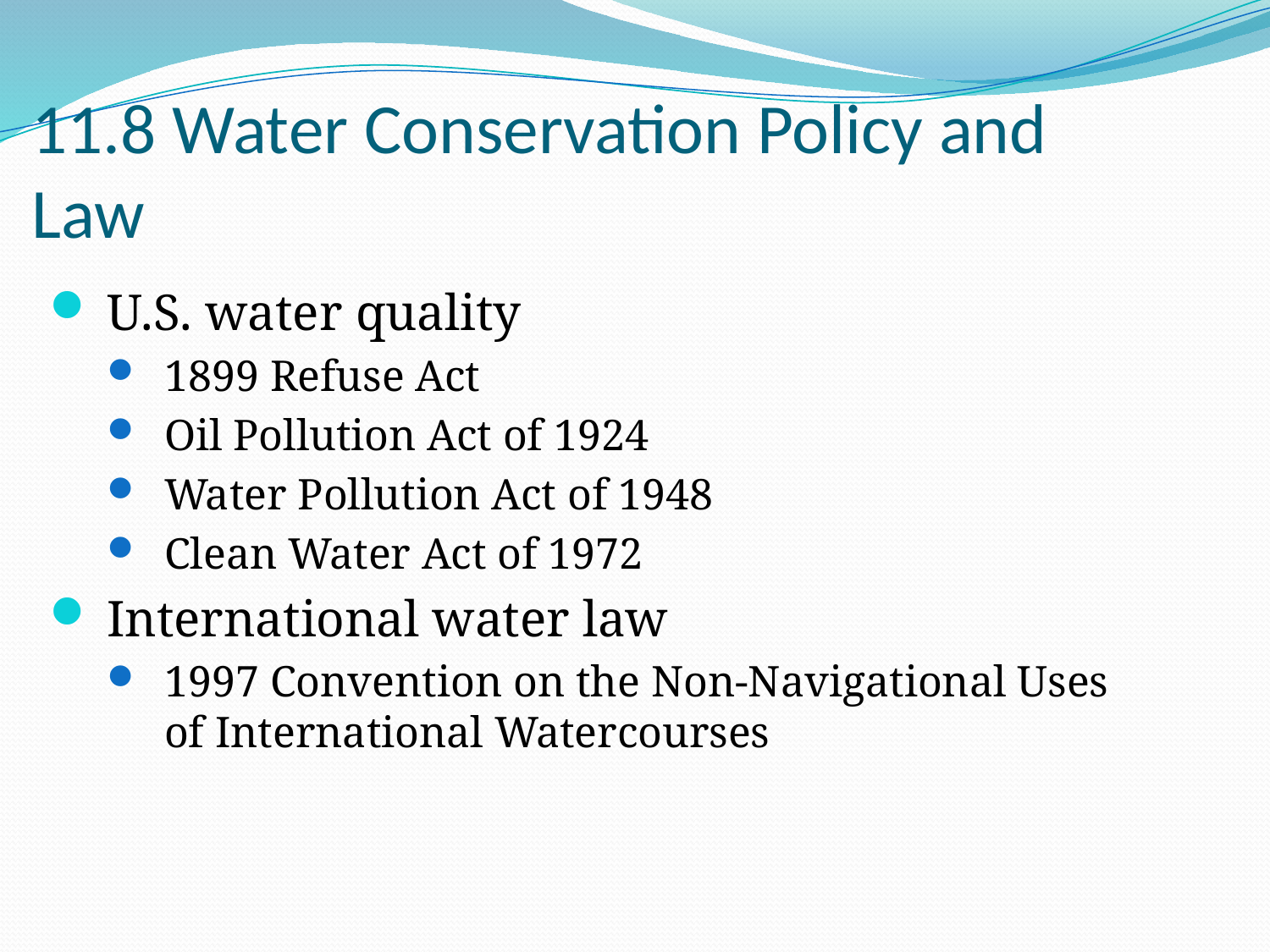

# 11.8 Water Conservation Policy and Law
U.S. water quality
1899 Refuse Act
Oil Pollution Act of 1924
Water Pollution Act of 1948
Clean Water Act of 1972
International water law
1997 Convention on the Non-Navigational Uses of International Watercourses